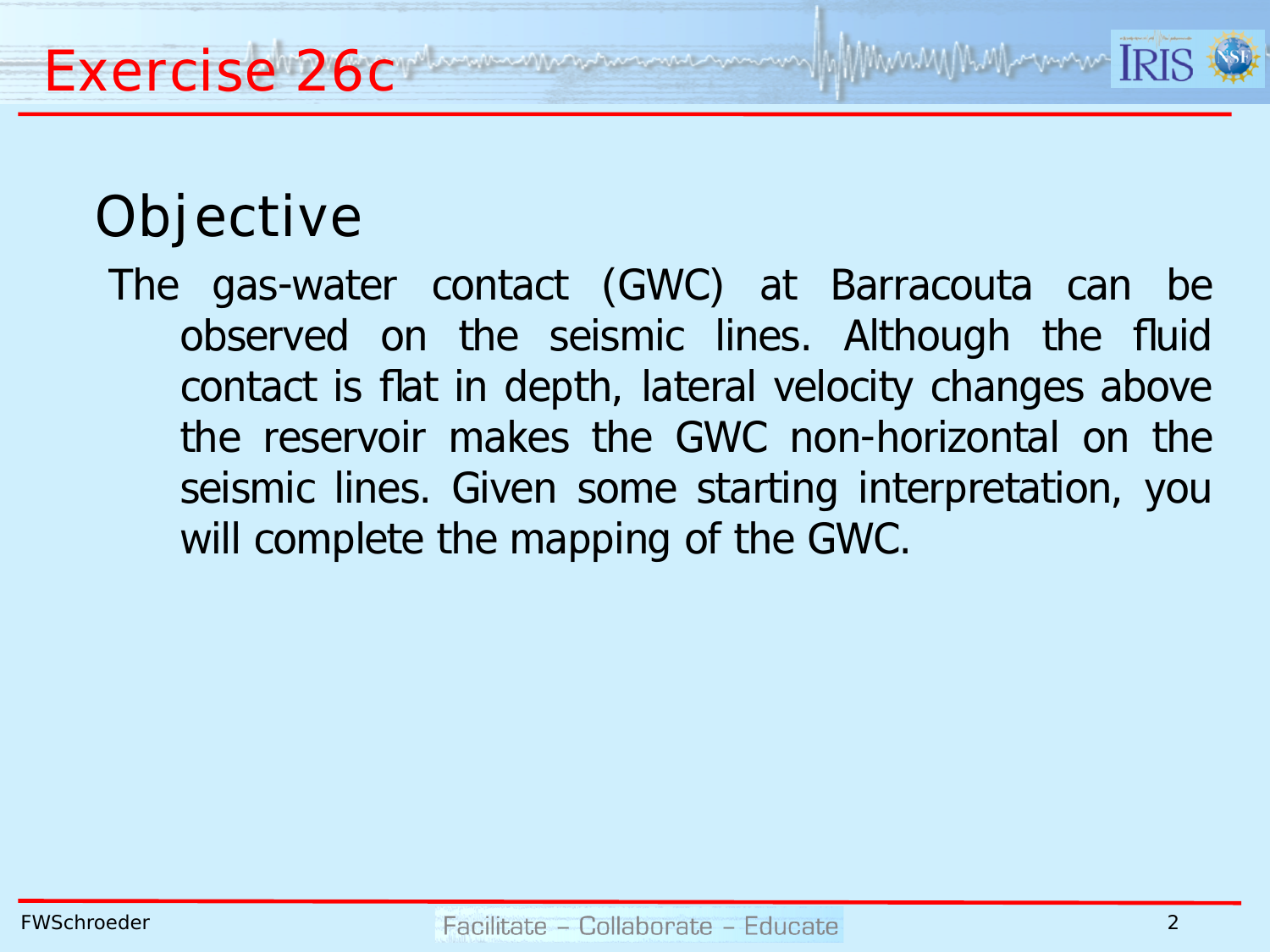

# Exercise 26c
Objective
 The gas-water contact (GWC) at Barracouta can be observed on the seismic lines. Although the fluid contact is flat in depth, lateral velocity changes above the reservoir makes the GWC non-horizontal on the seismic lines. Given some starting interpretation, you will complete the mapping of the GWC.